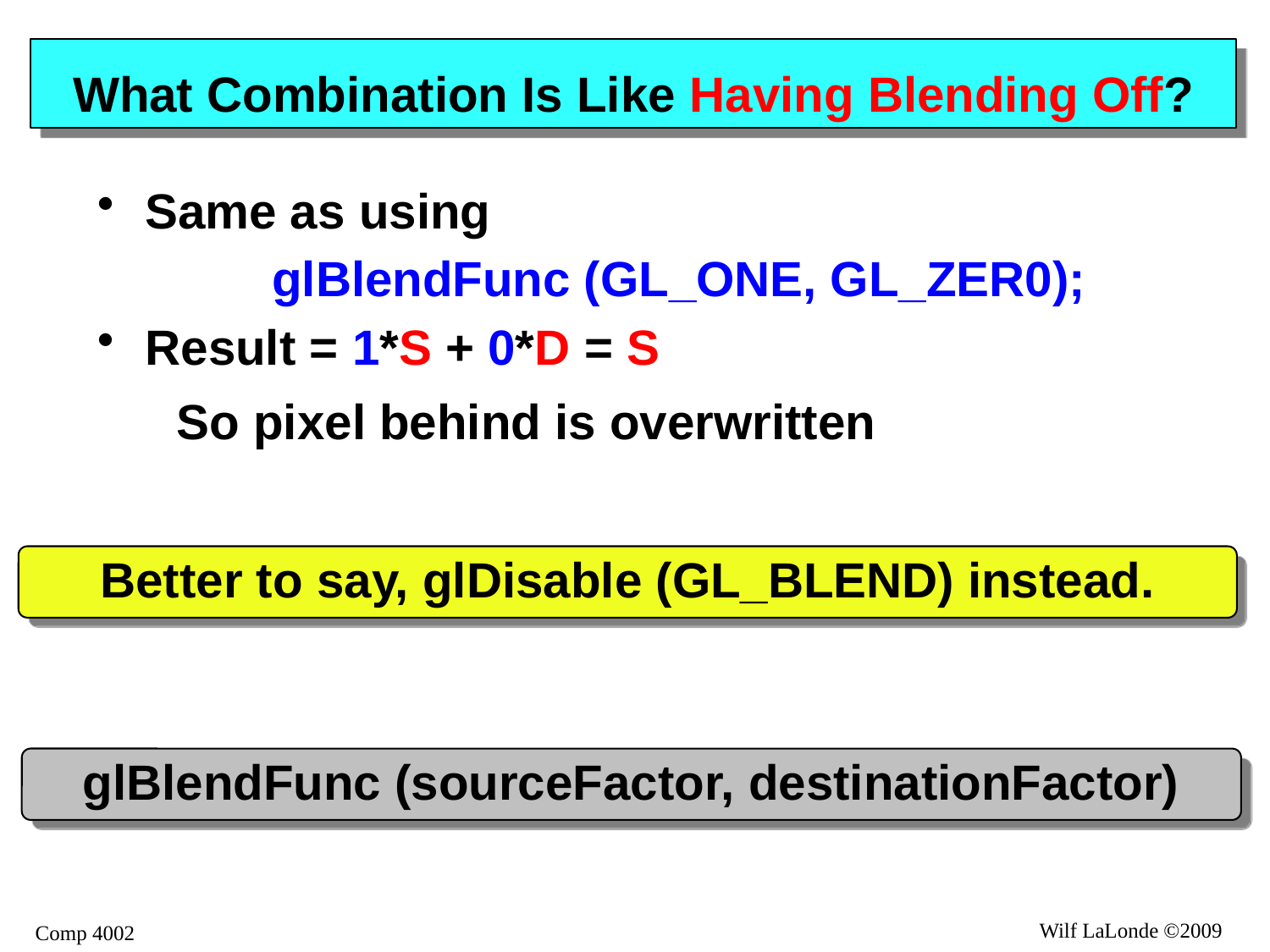

# What Combination Is Like Having Blending Off?
Same as using
		glBlendFunc (GL_ONE, GL_ZER0);
Result = 1*S + 0*D = S
So pixel behind is overwritten
Better to say, glDisable (GL_BLEND) instead.
glBlendFunc (sourceFactor, destinationFactor)